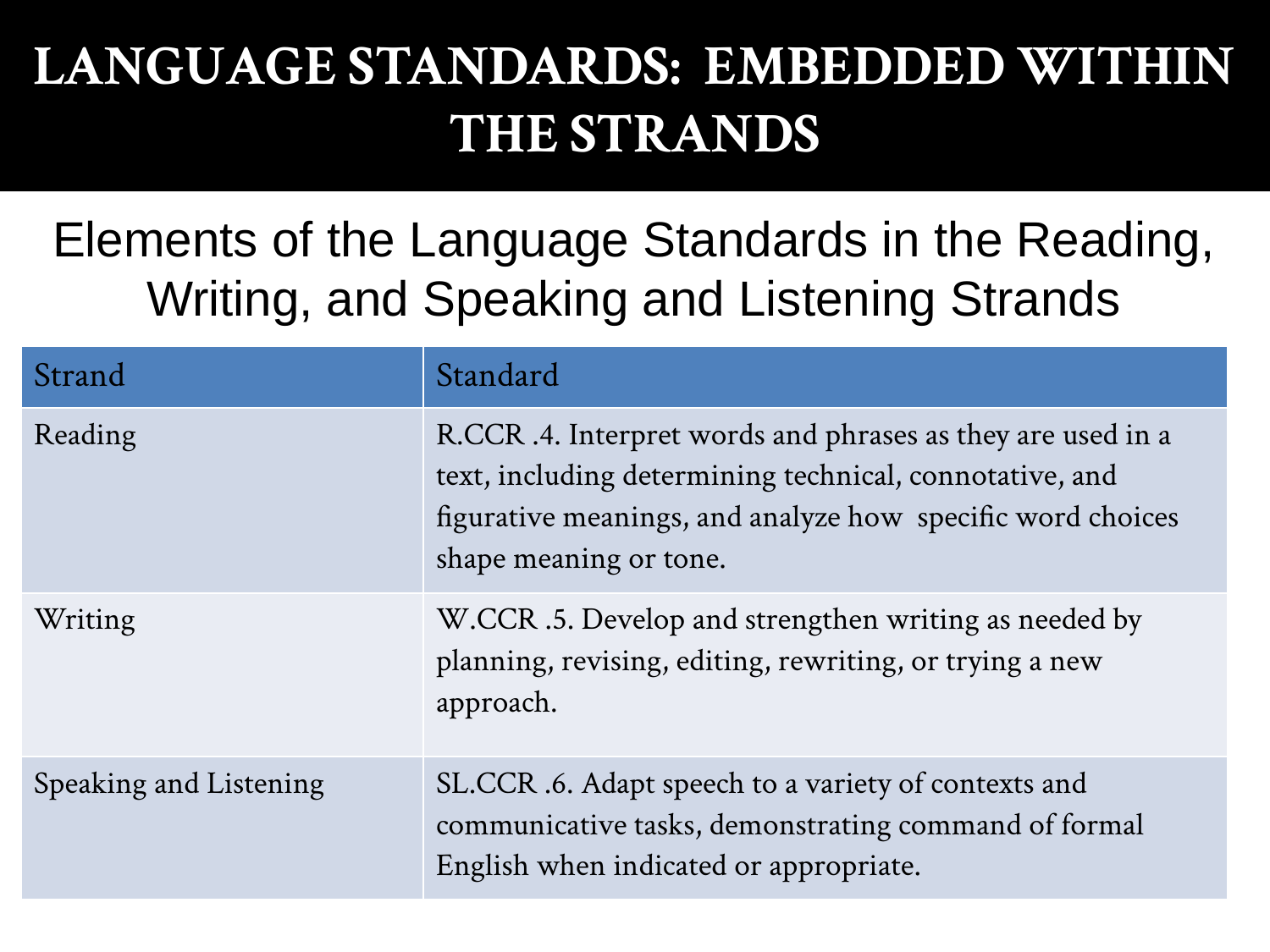

# Language Standards:  Embedded Within the Strands
Elements of the Language Standards in the Reading, Writing, and Speaking and Listening Strands
| Strand | Standard |
| --- | --- |
| Reading | R.CCR .4. Interpret words and phrases as they are used in a text, including determining technical, connotative, and figurative meanings, and analyze how specific word choices shape meaning or tone. |
| Writing | W.CCR .5. Develop and strengthen writing as needed by planning, revising, editing, rewriting, or trying a new approach. |
| Speaking and Listening | SL.CCR .6. Adapt speech to a variety of contexts and communicative tasks, demonstrating command of formal English when indicated or appropriate. |
49